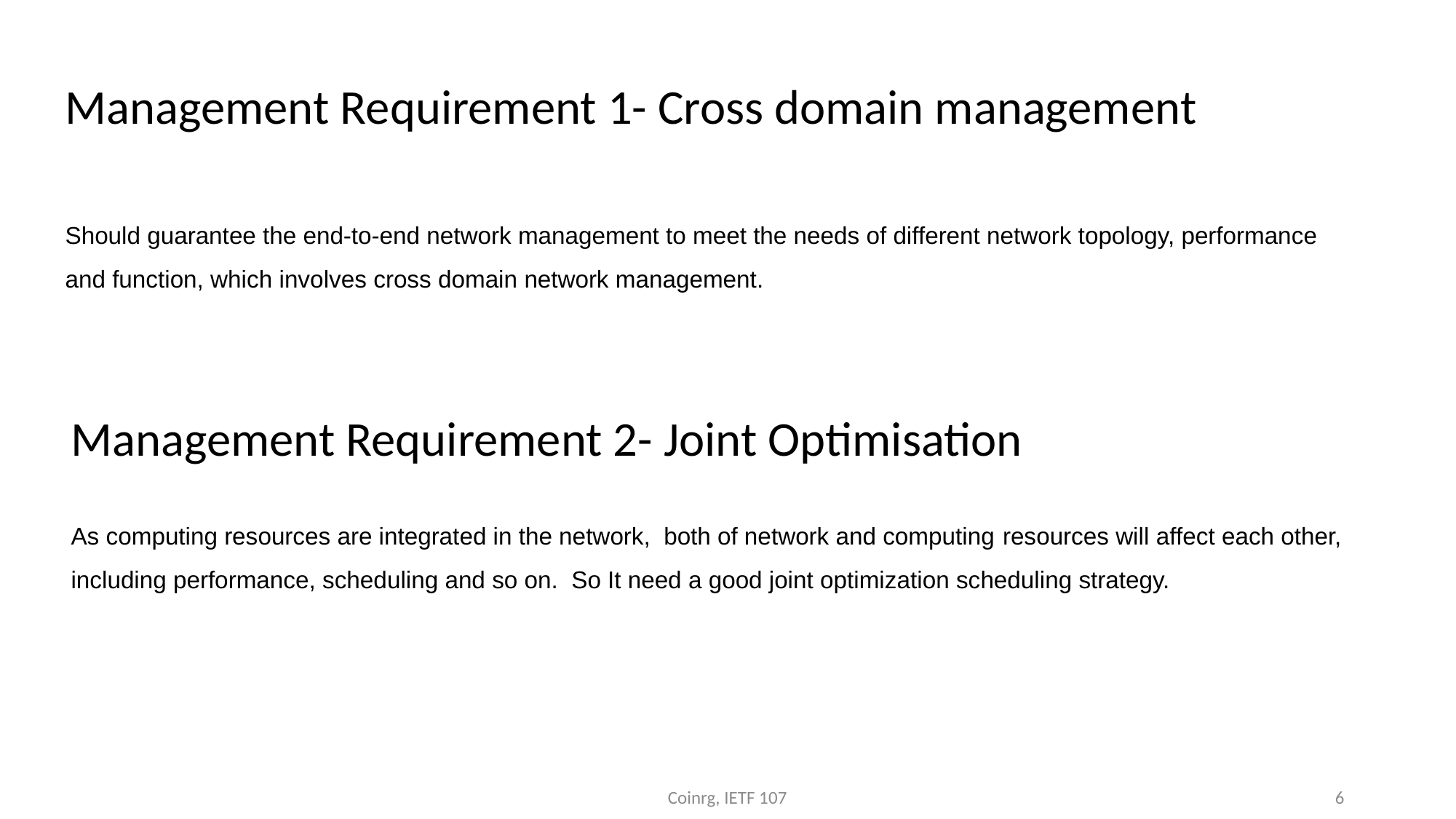

# Management Requirement 1- Cross domain management
Should guarantee the end-to-end network management to meet the needs of different network topology, performance and function, which involves cross domain network management.
Management Requirement 2- Joint Optimisation
As computing resources are integrated in the network,  both of network and computing resources will affect each other, including performance, scheduling and so on.  So It need a good joint optimization scheduling strategy.

Coinrg, IETF 107
6